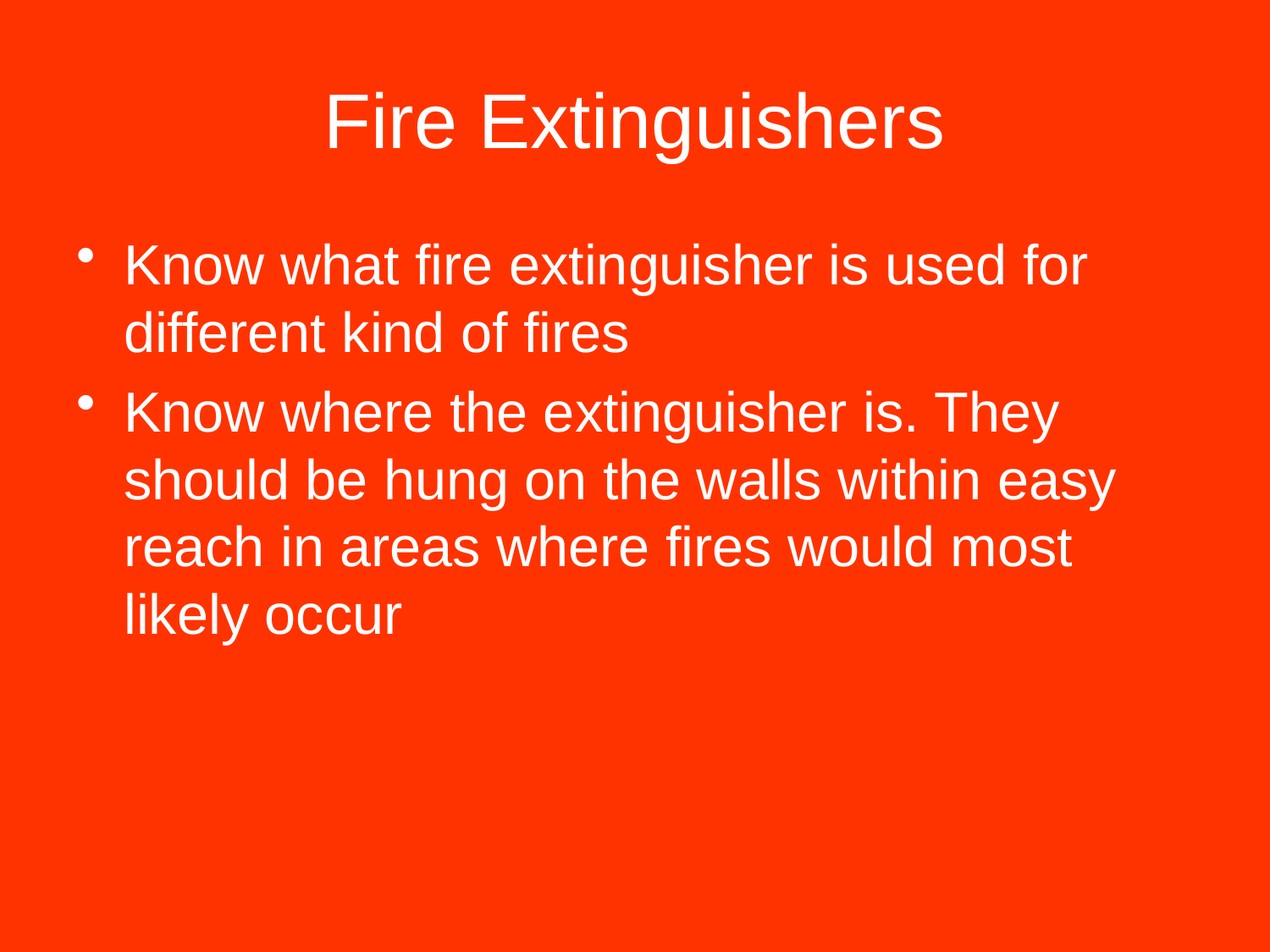

# Fire Extinguishers
Know what fire extinguisher is used for different kind of fires
Know where the extinguisher is. They should be hung on the walls within easy reach in areas where fires would most likely occur